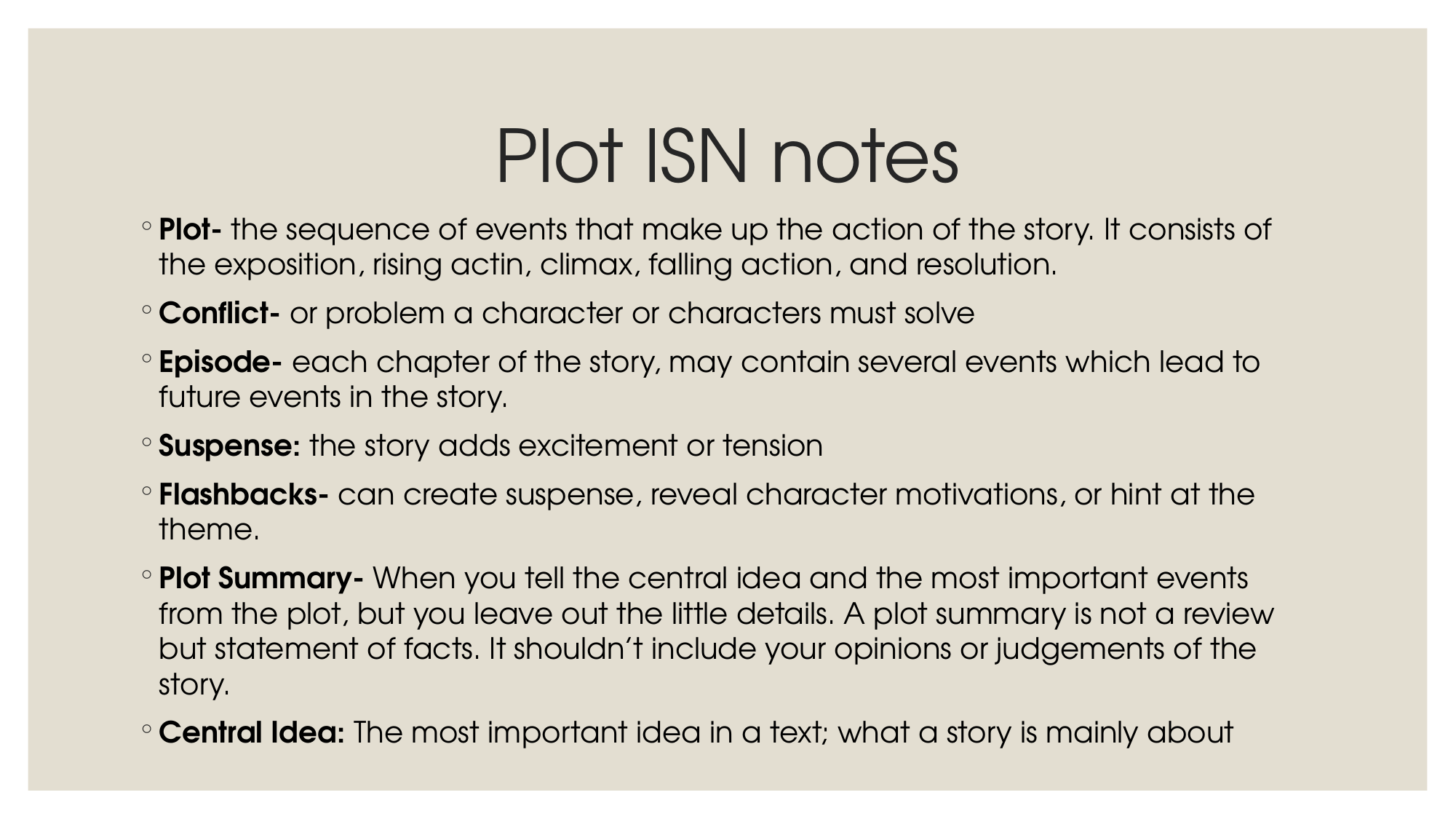

# Plot ISN notes
Plot- the sequence of events that make up the action of the story. It consists of the exposition, rising actin, climax, falling action, and resolution.
Conflict- or problem a character or characters must solve
Episode- each chapter of the story, may contain several events which lead to future events in the story.
Suspense: the story adds excitement or tension
Flashbacks- can create suspense, reveal character motivations, or hint at the theme.
Plot Summary- When you tell the central idea and the most important events from the plot, but you leave out the little details. A plot summary is not a review but statement of facts. It shouldn’t include your opinions or judgements of the story.
Central Idea: The most important idea in a text; what a story is mainly about